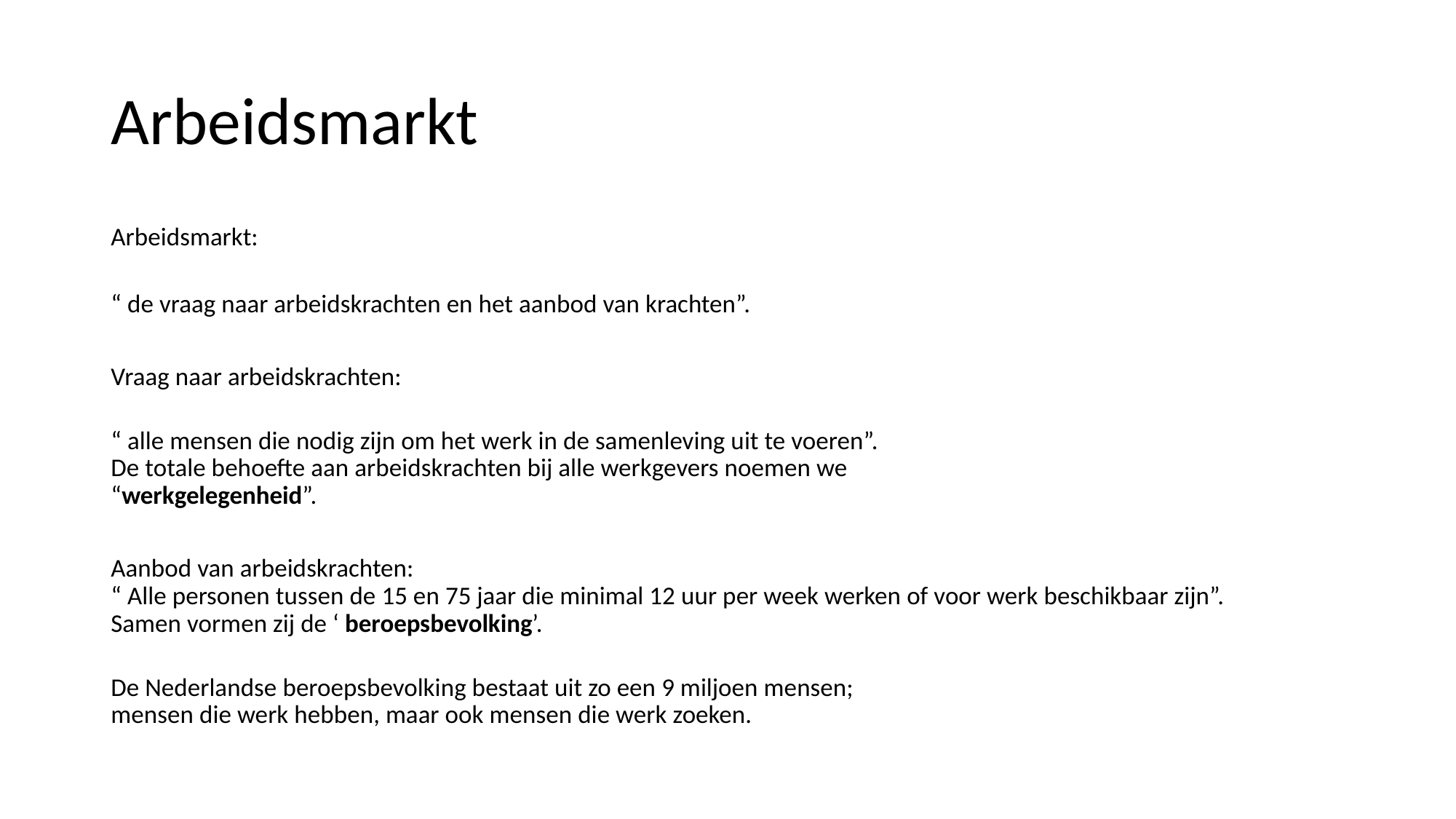

# Arbeidsmarkt
Arbeidsmarkt:
“ de vraag naar arbeidskrachten en het aanbod van krachten”.

Vraag naar arbeidskrachten:
“ alle mensen die nodig zijn om het werk in de samenleving uit te voeren”.
De totale behoefte aan arbeidskrachten bij alle werkgevers noemen we
“werkgelegenheid”.

Aanbod van arbeidskrachten:
“ Alle personen tussen de 15 en 75 jaar die minimal 12 uur per week werken of voor werk beschikbaar zijn”.
Samen vormen zij de ‘ beroepsbevolking’.
De Nederlandse beroepsbevolking bestaat uit zo een 9 miljoen mensen;
mensen die werk hebben, maar ook mensen die werk zoeken.